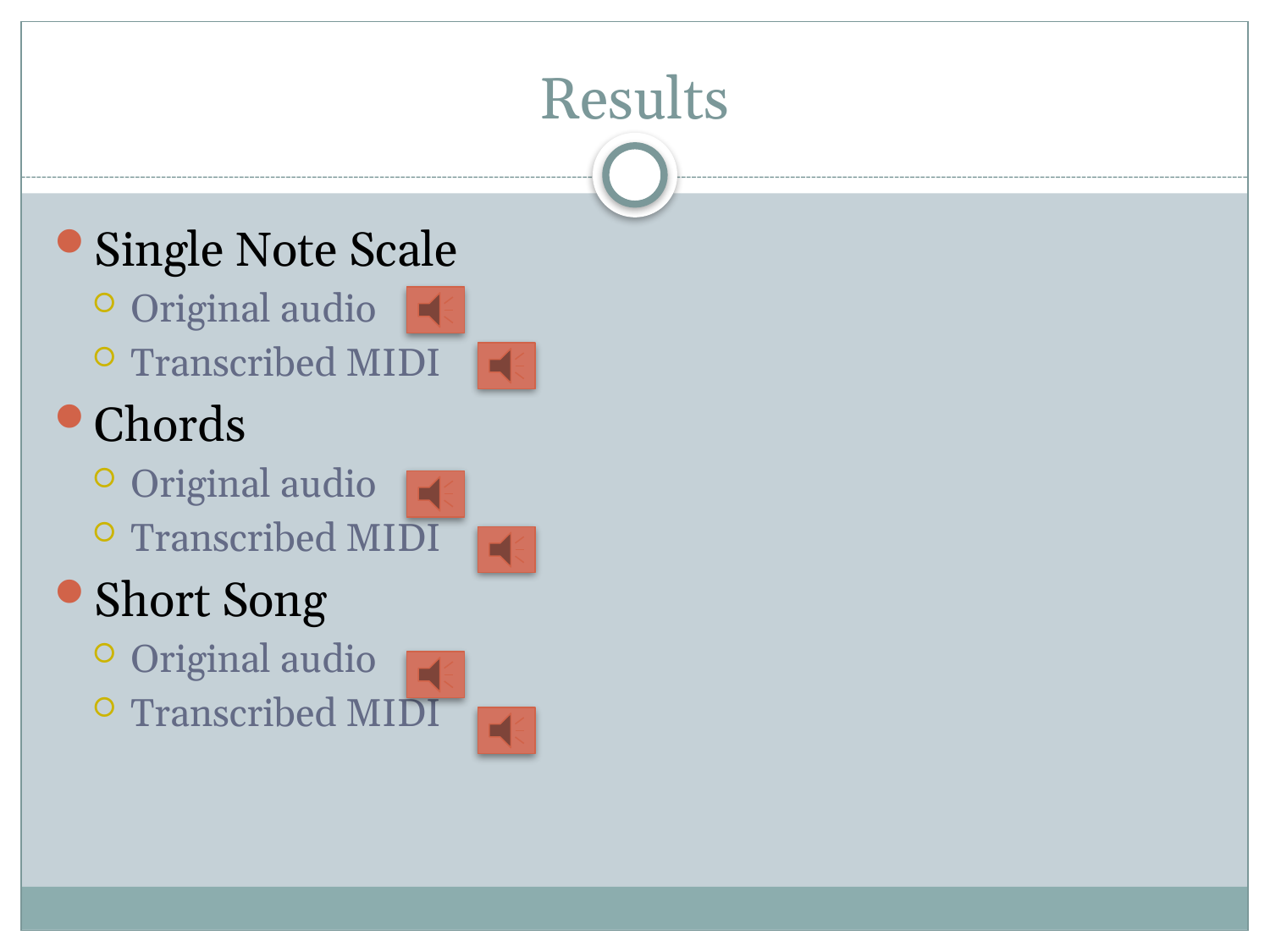

# Results
Single Note Scale
Original audio
Transcribed MIDI
Chords
Original audio
Transcribed MIDI
Short Song
Original audio
Transcribed MIDI